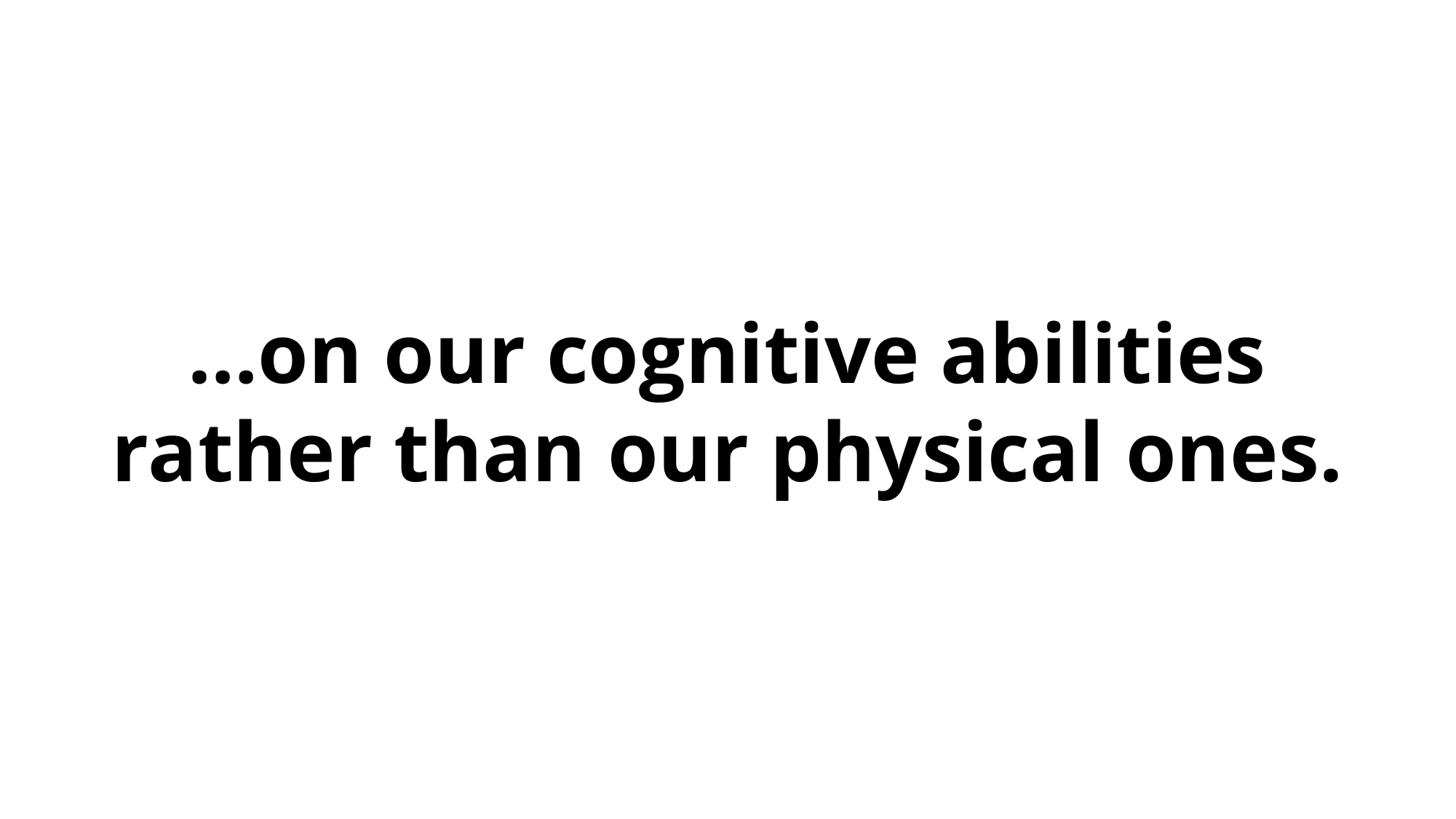

…on our cognitive abilities rather than our physical ones.